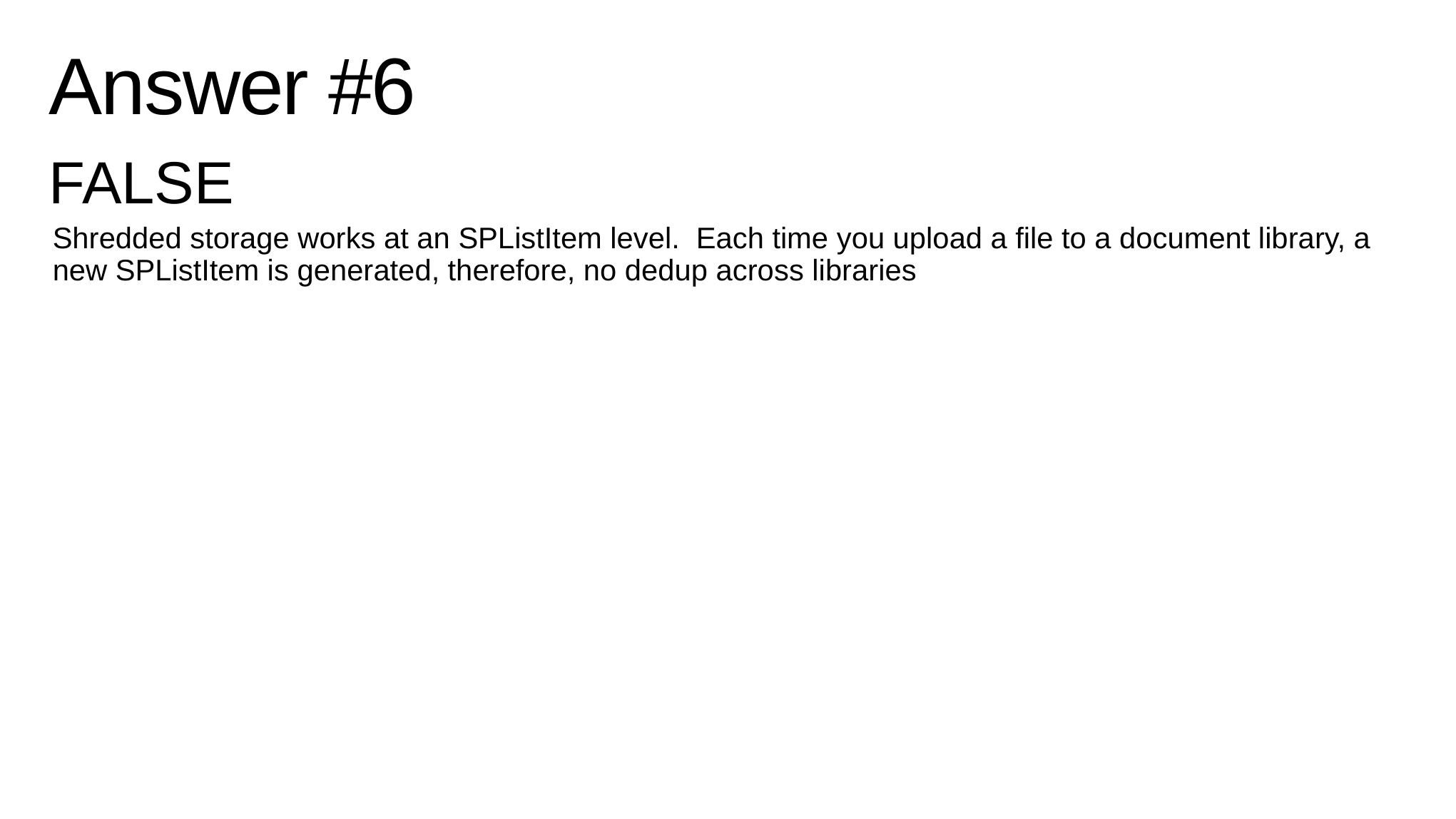

# Answer #6
FALSE
Shredded storage works at an SPListItem level.  Each time you upload a file to a document library, a new SPListItem is generated, therefore, no dedup across libraries